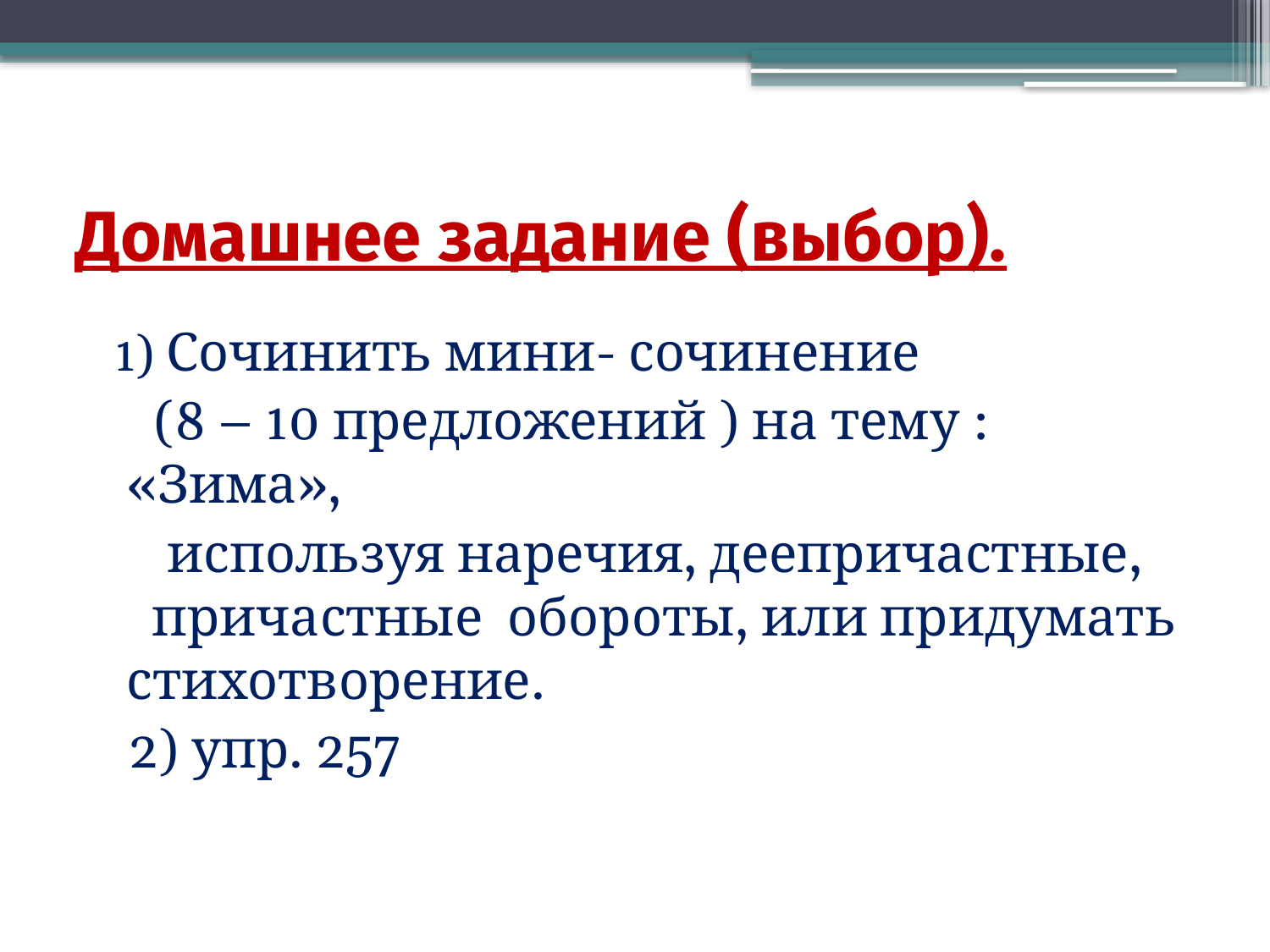

# Домашнее задание (выбор).
  1) Сочинить мини- сочинение
     (8 – 10 предложений ) на тему : «Зима»,
      используя наречия, деепричастные,      причастные 	обороты, или придумать  стихотворение.
   2) упр. 257